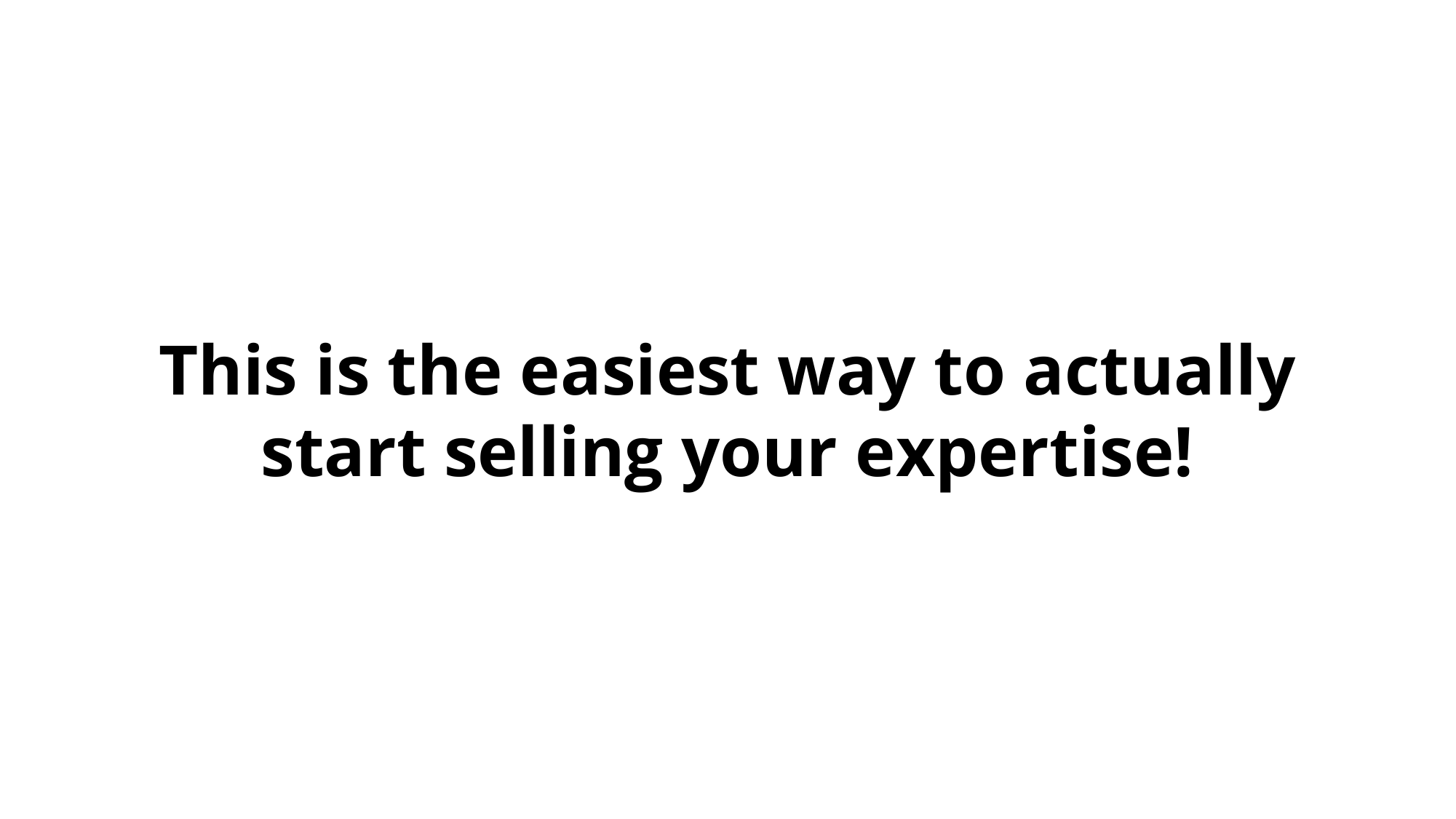

This is the easiest way to actually start selling your expertise!